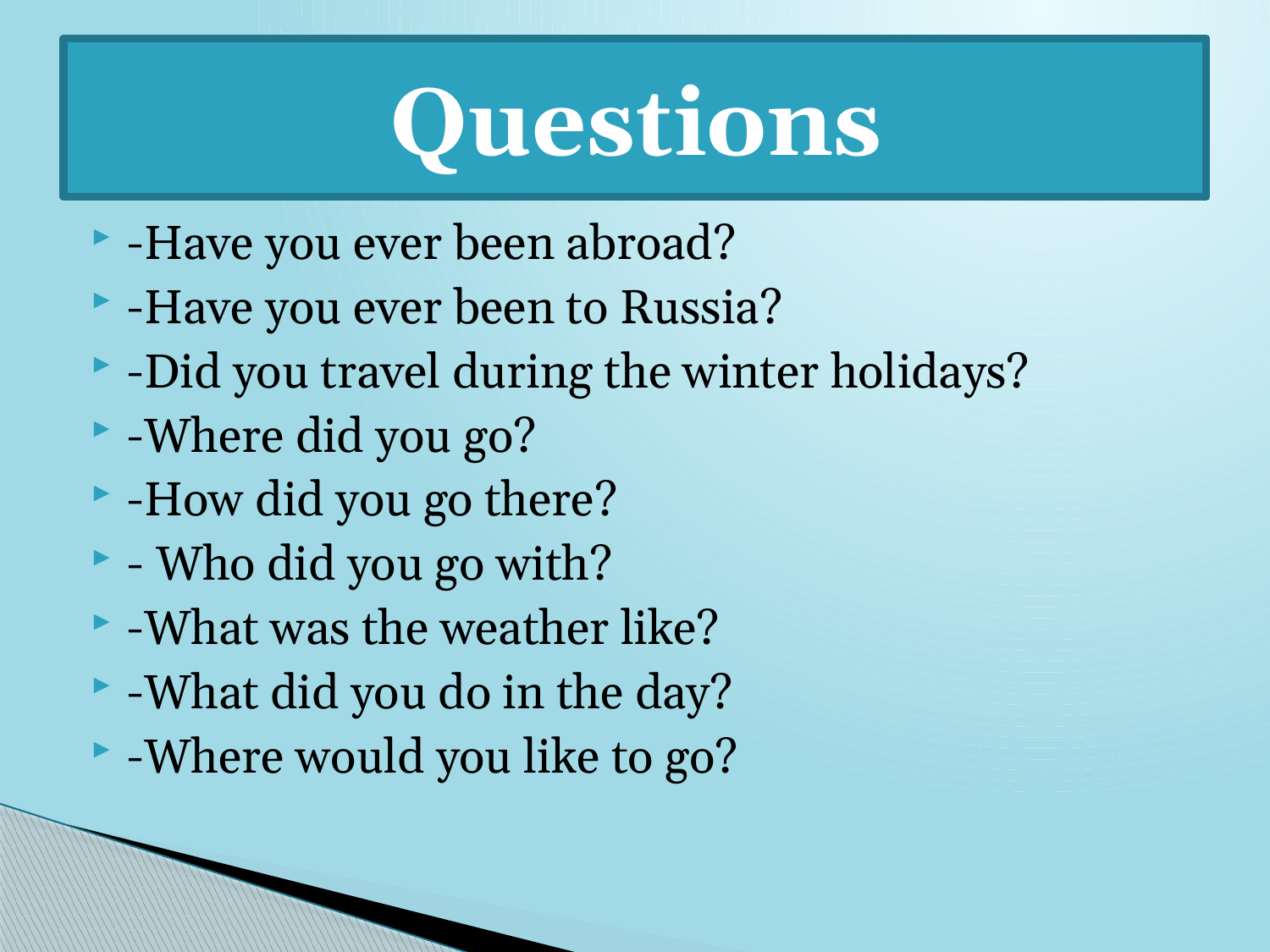

# Questions
-Have you ever been abroad?
-Have you ever been to Russia?
-Did you travel during the winter holidays?
-Where did you go?
-How did you go there?
- Who did you go with?
-What was the weather like?
-What did you do in the day?
-Where would you like to go?